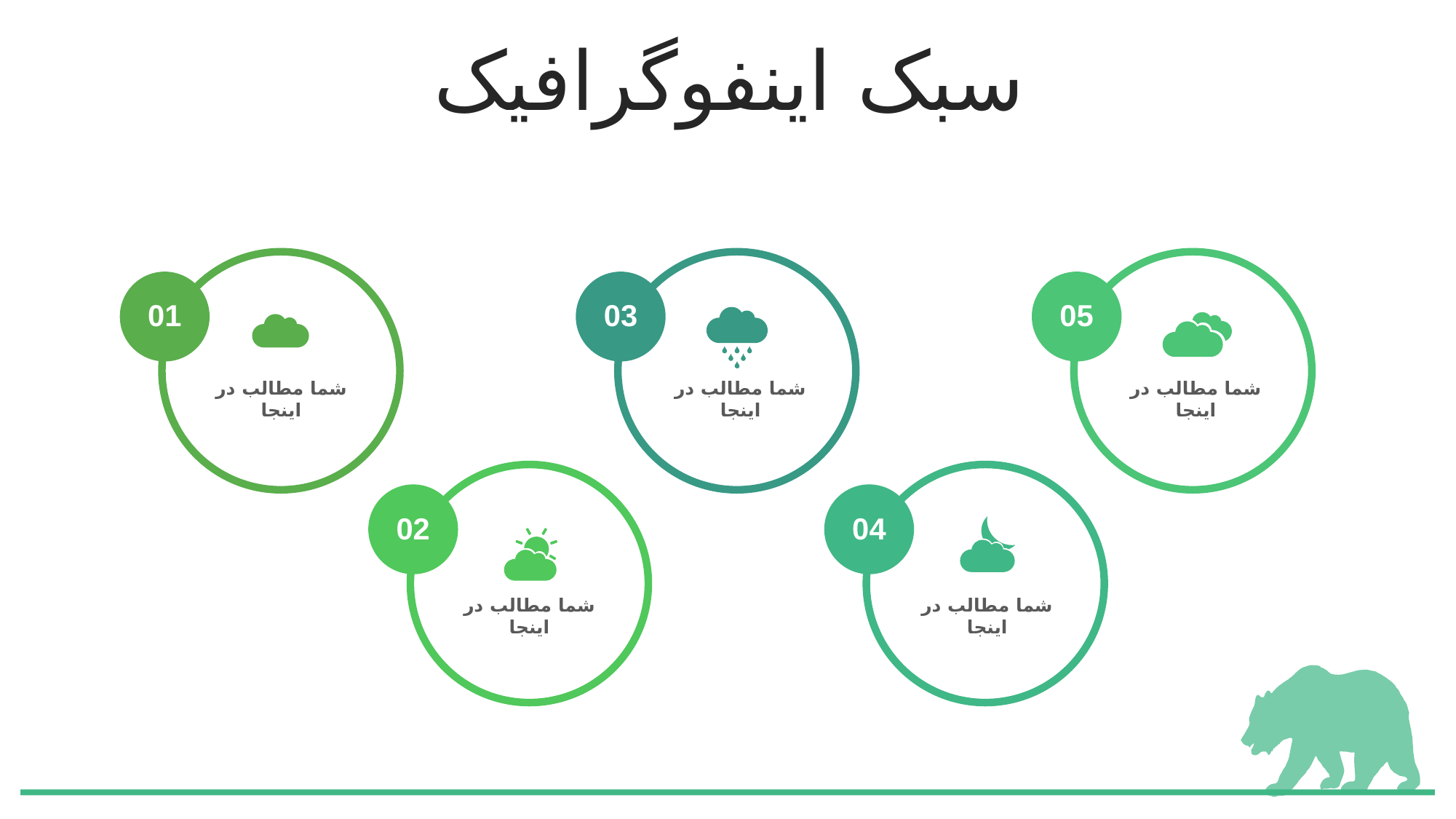

سبک اینفوگرافیک

01
03
05

شما مطالب در اینجا
شما مطالب در اینجا
شما مطالب در اینجا

02
04

شما مطالب در اینجا
شما مطالب در اینجا